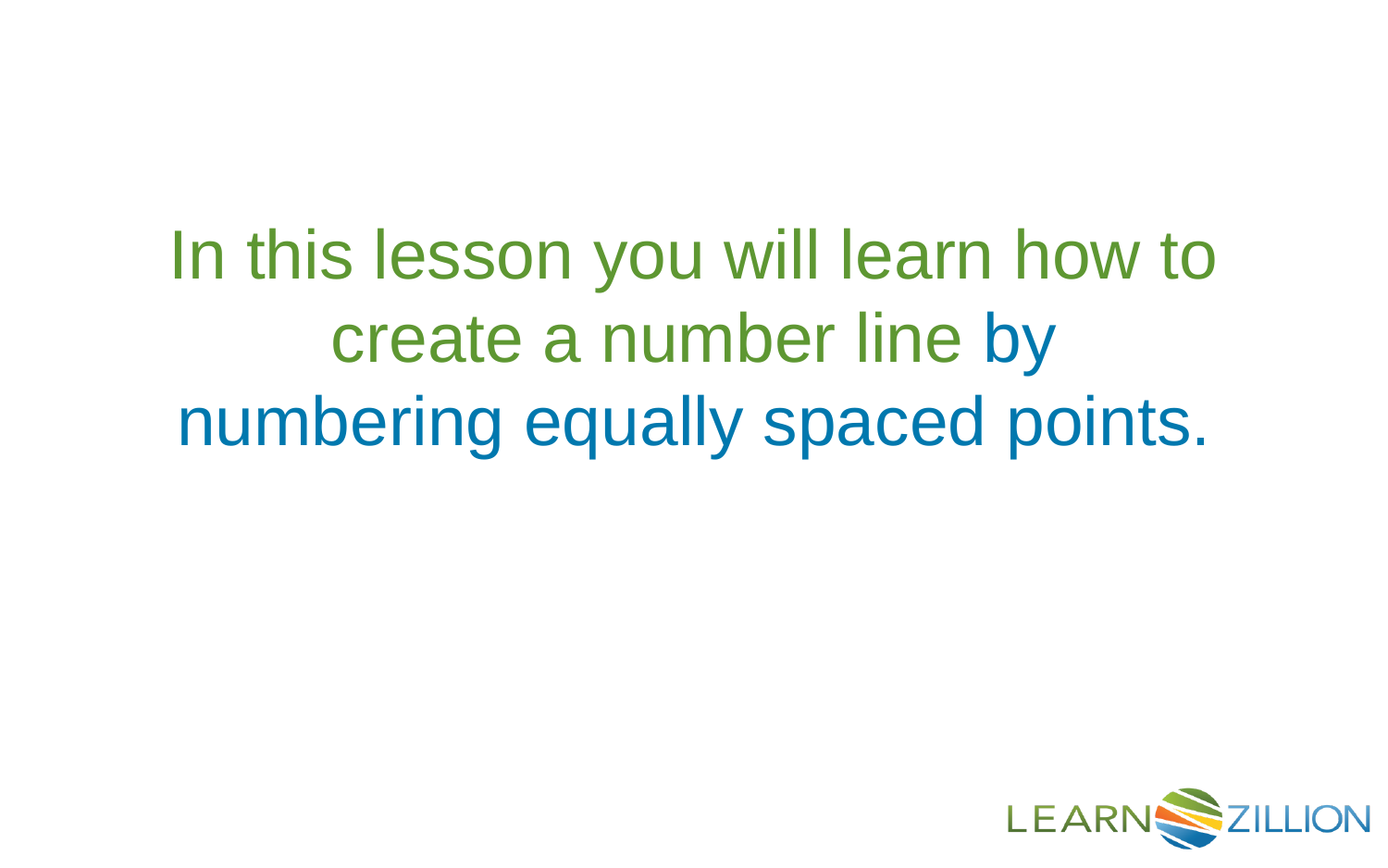

In this lesson you will learn how to create a number line by numbering equally spaced points.